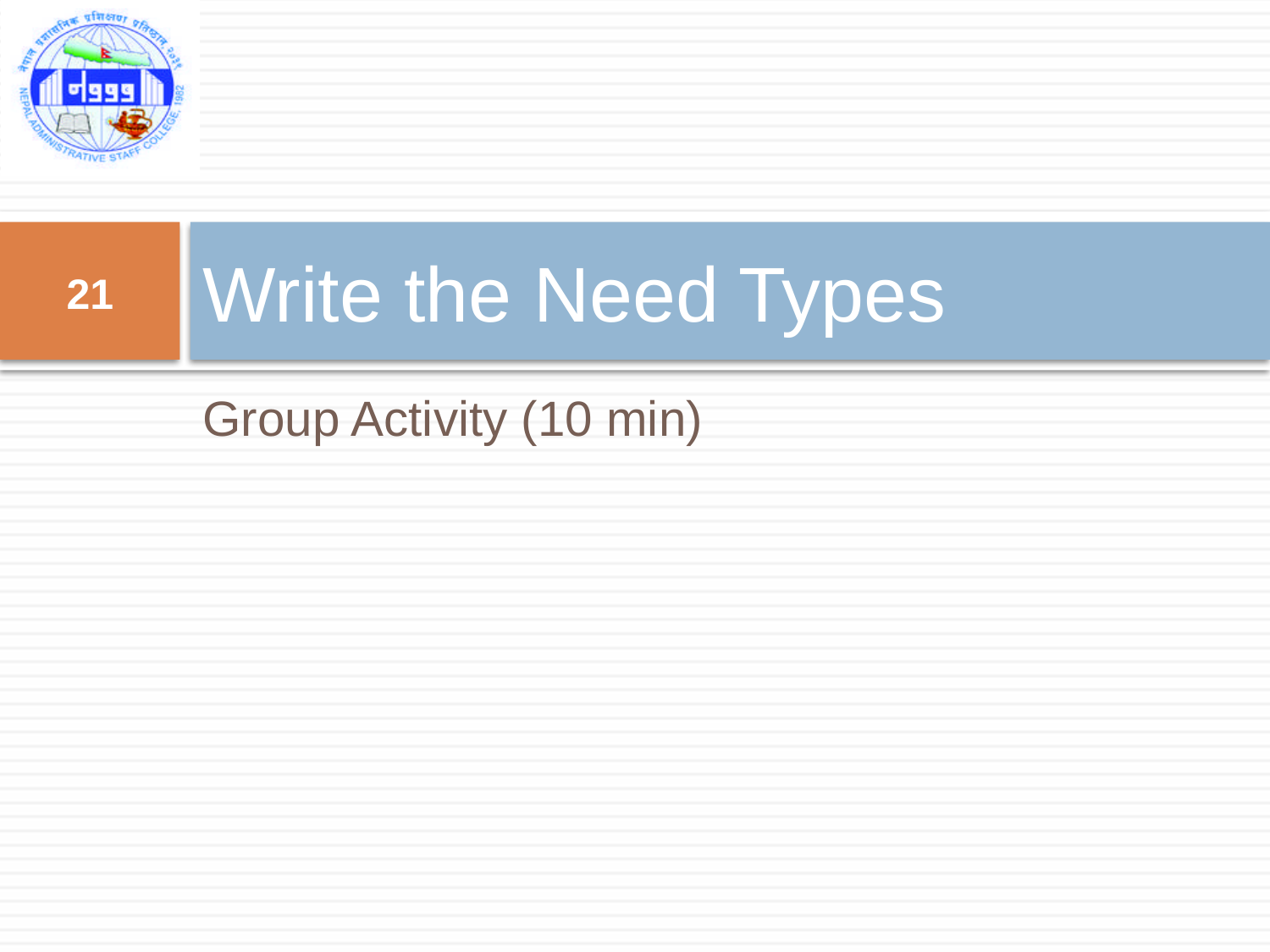

# Write the Need Types
21
Group Activity (10 min)